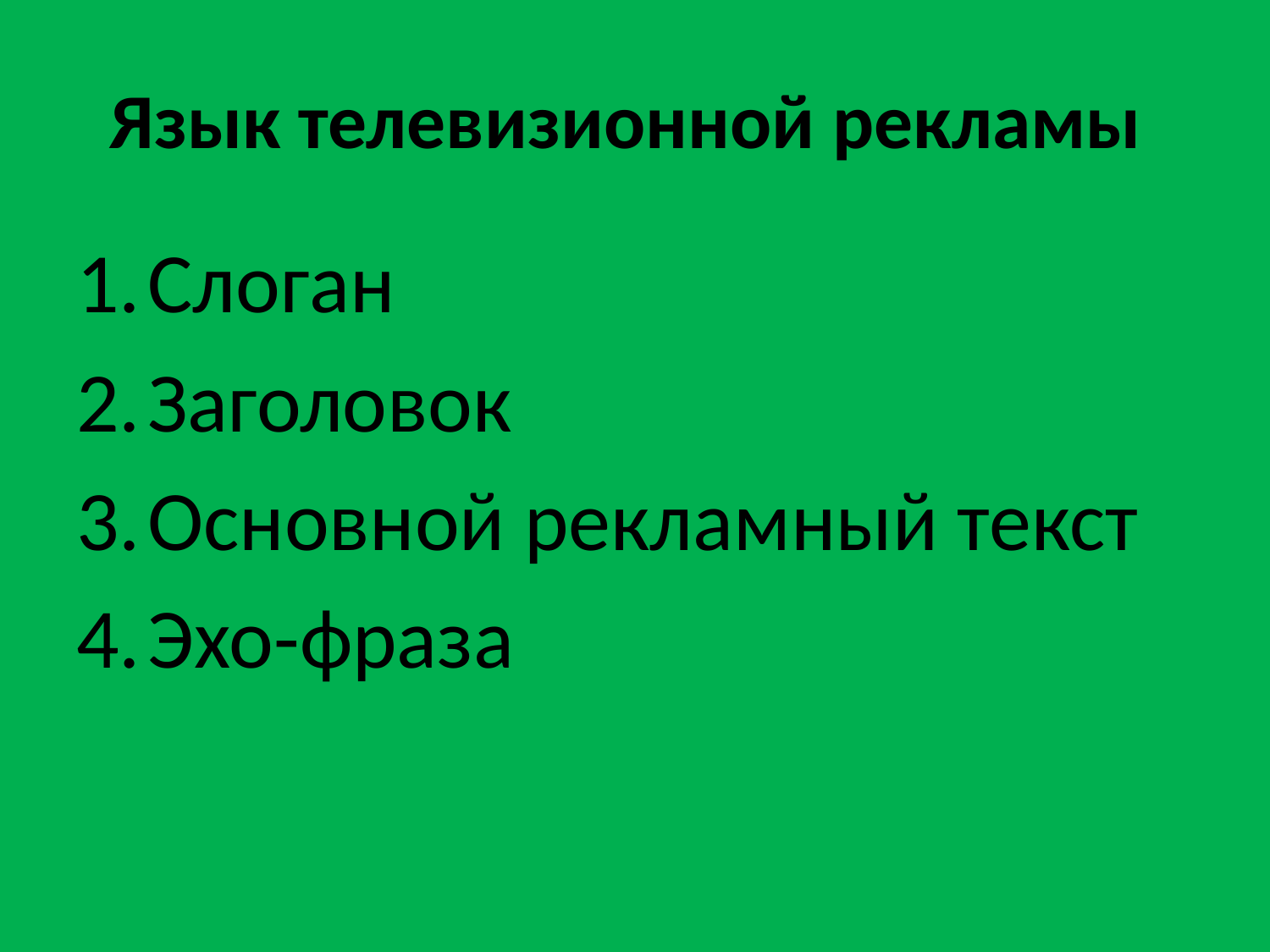

# Язык телевизионной рекламы
Слоган
Заголовок
Основной рекламный текст
Эхо-фраза